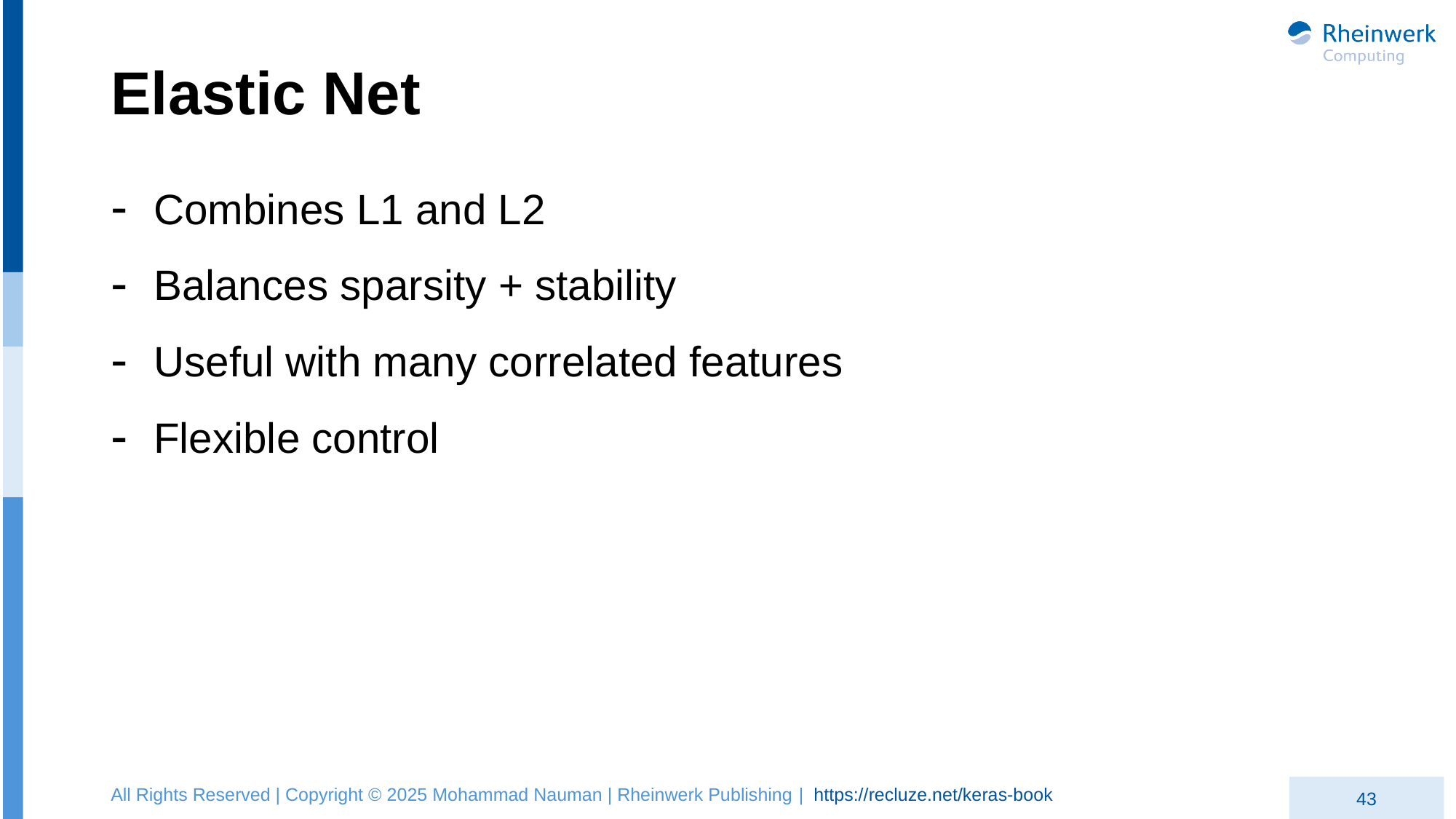

# Elastic Net
Combines L1 and L2
Balances sparsity + stability
Useful with many correlated features
Flexible control